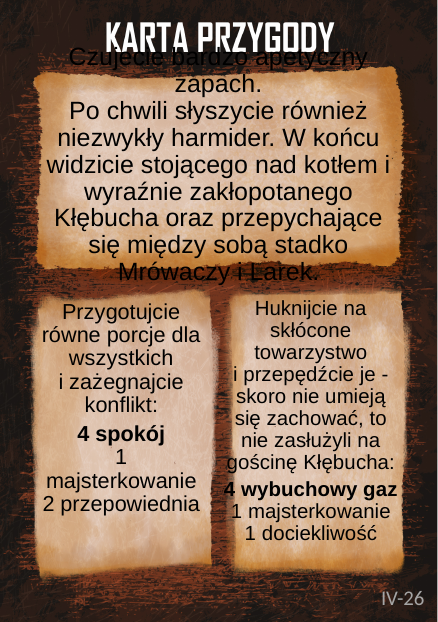

# Czujecie bardzo apetyczny zapach. Po chwili słyszycie również niezwykły harmider. W końcu widzicie stojącego nad kotłem i wyraźnie zakłopotanego Kłębucha oraz przepychające się między sobą stadko Mrówaczy i Larek.
Huknijcie na skłócone towarzystwo
i przepędźcie je - skoro nie umieją się zachować, to nie zasłużyli na gościnę Kłębucha:
4 wybuchowy gaz
1 majsterkowanie
1 dociekliwość
Przygotujcie równe porcje dla wszystkich
i zażegnajcie konflikt:
4 spokój
1 majsterkowanie
2 przepowiednia
IV-26